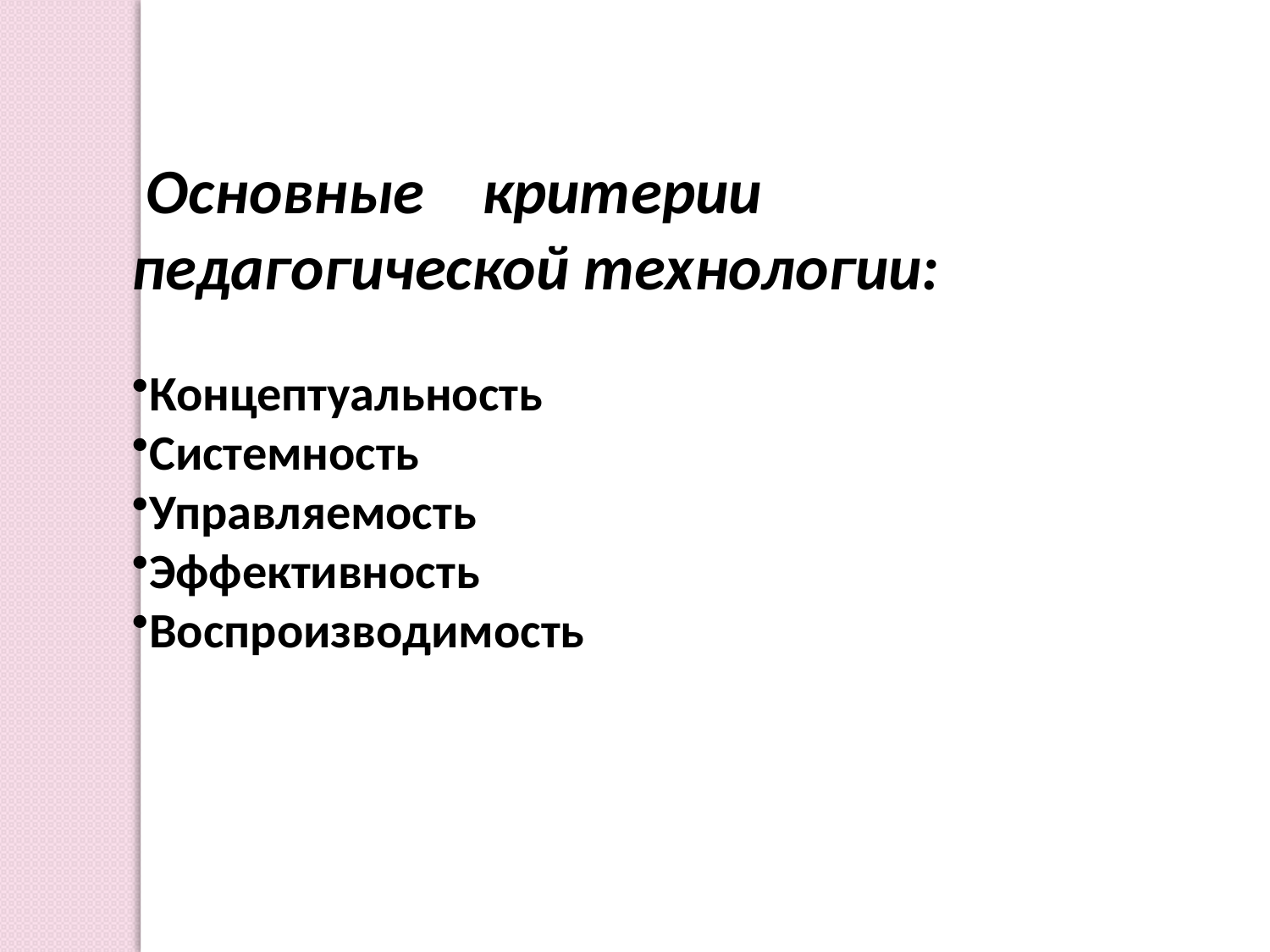

Основные    критерии педагогической технологии:

Концептуальность
Системность
Управляемость
Эффективность
Воспроизводимость